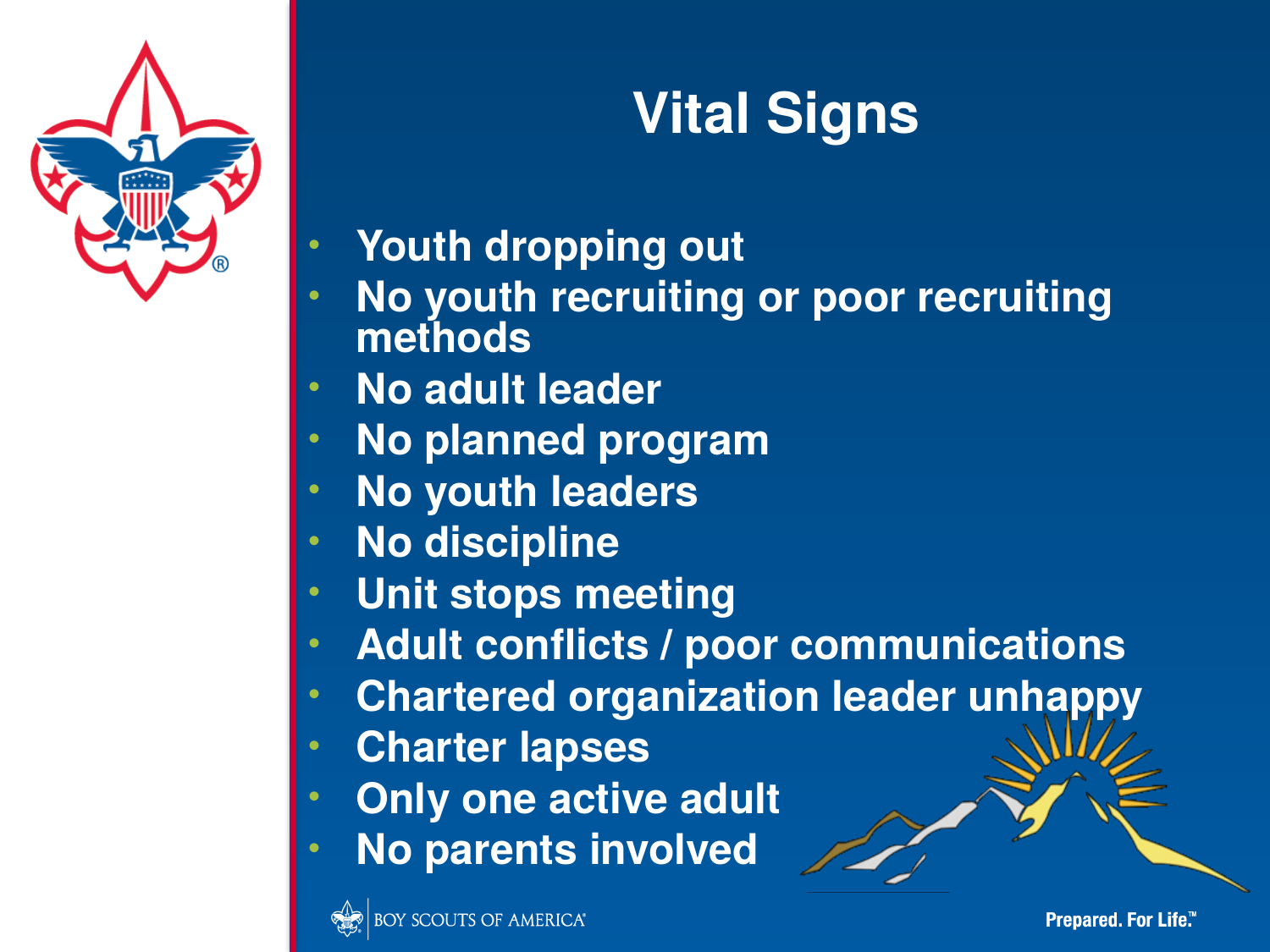

Vital Signs
Youth dropping out
No youth recruiting or poor recruiting methods
No adult leader
No planned program
No youth leaders
No discipline
Unit stops meeting
Adult conflicts / poor communications
Chartered organization leader unhappy
Charter lapses
Only one active adult
No parents involved